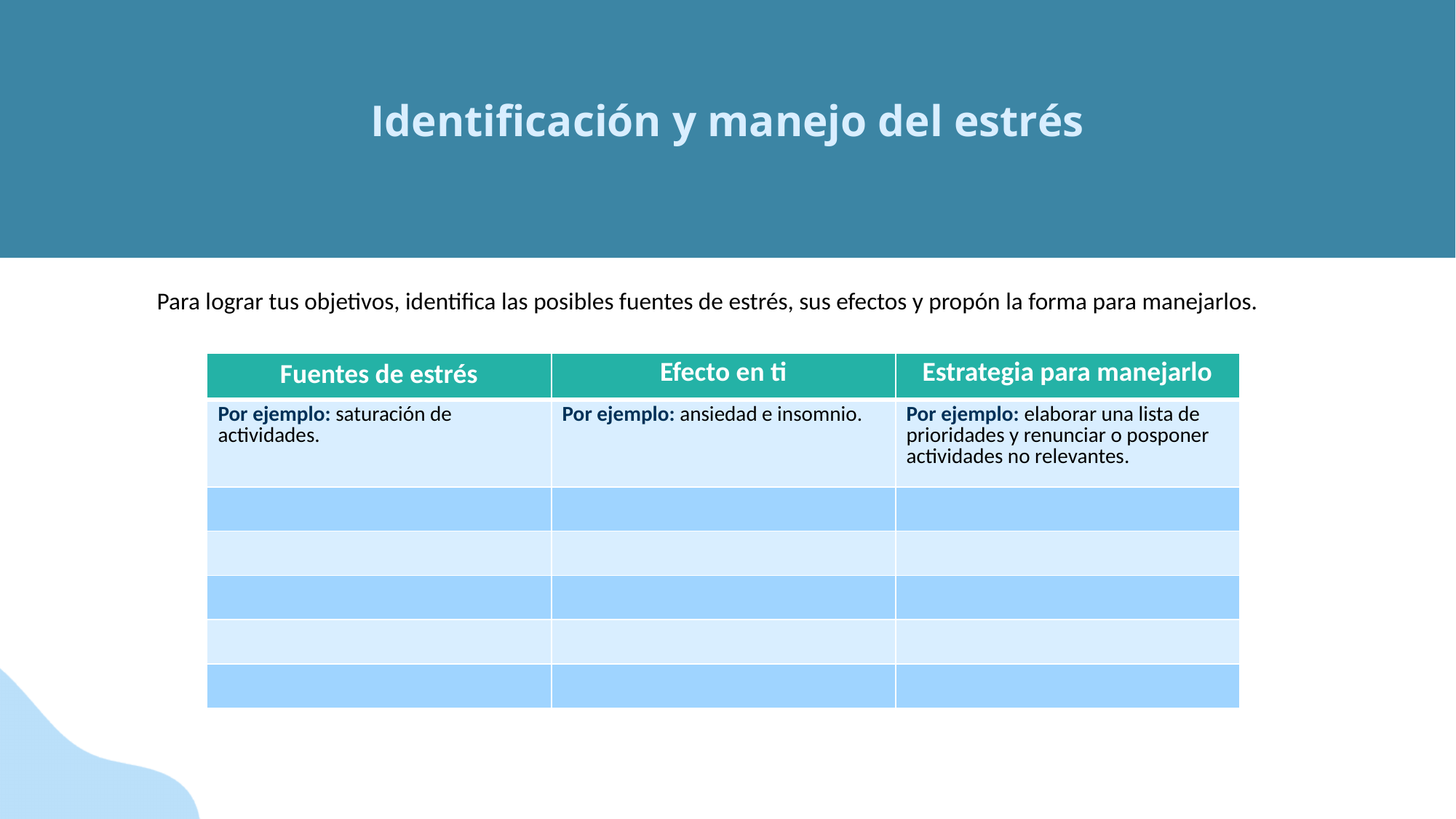

# Identificación y manejo del estrés
Para lograr tus objetivos, identifica las posibles fuentes de estrés, sus efectos y propón la forma para manejarlos.

| Fuentes de estrés | Efecto en ti | Estrategia para manejarlo |
| --- | --- | --- |
| Por ejemplo: saturación de actividades. | Por ejemplo: ansiedad e insomnio. | Por ejemplo: elaborar una lista de prioridades y renunciar o posponer actividades no relevantes. |
|  |  |  |
|  |  |  |
|  |  |  |
|  |  |  |
|  |  |  |